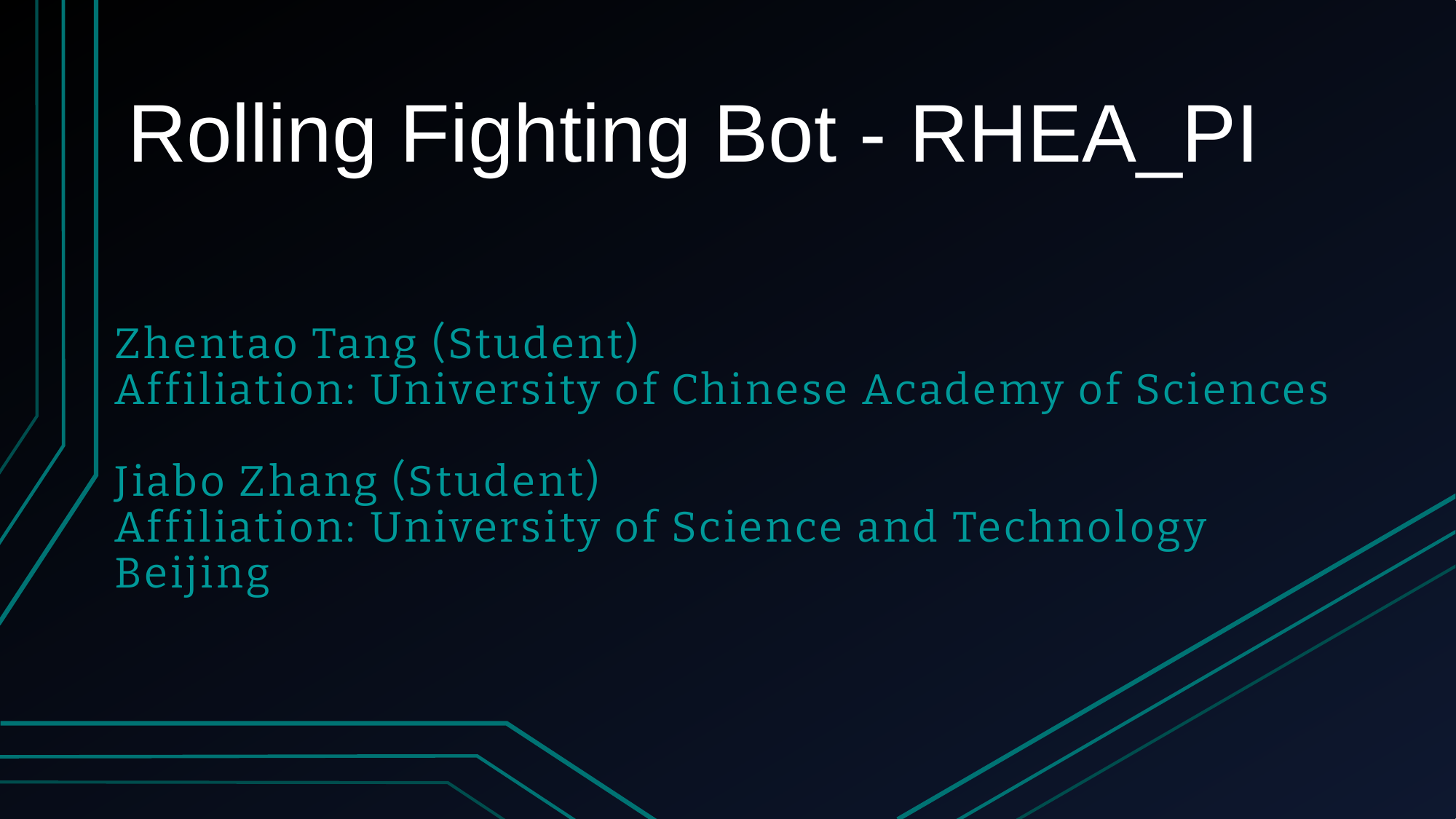

# Rolling Fighting Bot - RHEA_PI
Zhentao Tang (Student)
Affiliation: University of Chinese Academy of Sciences

Jiabo Zhang (Student)
Affiliation: University of Science and Technology Beijing